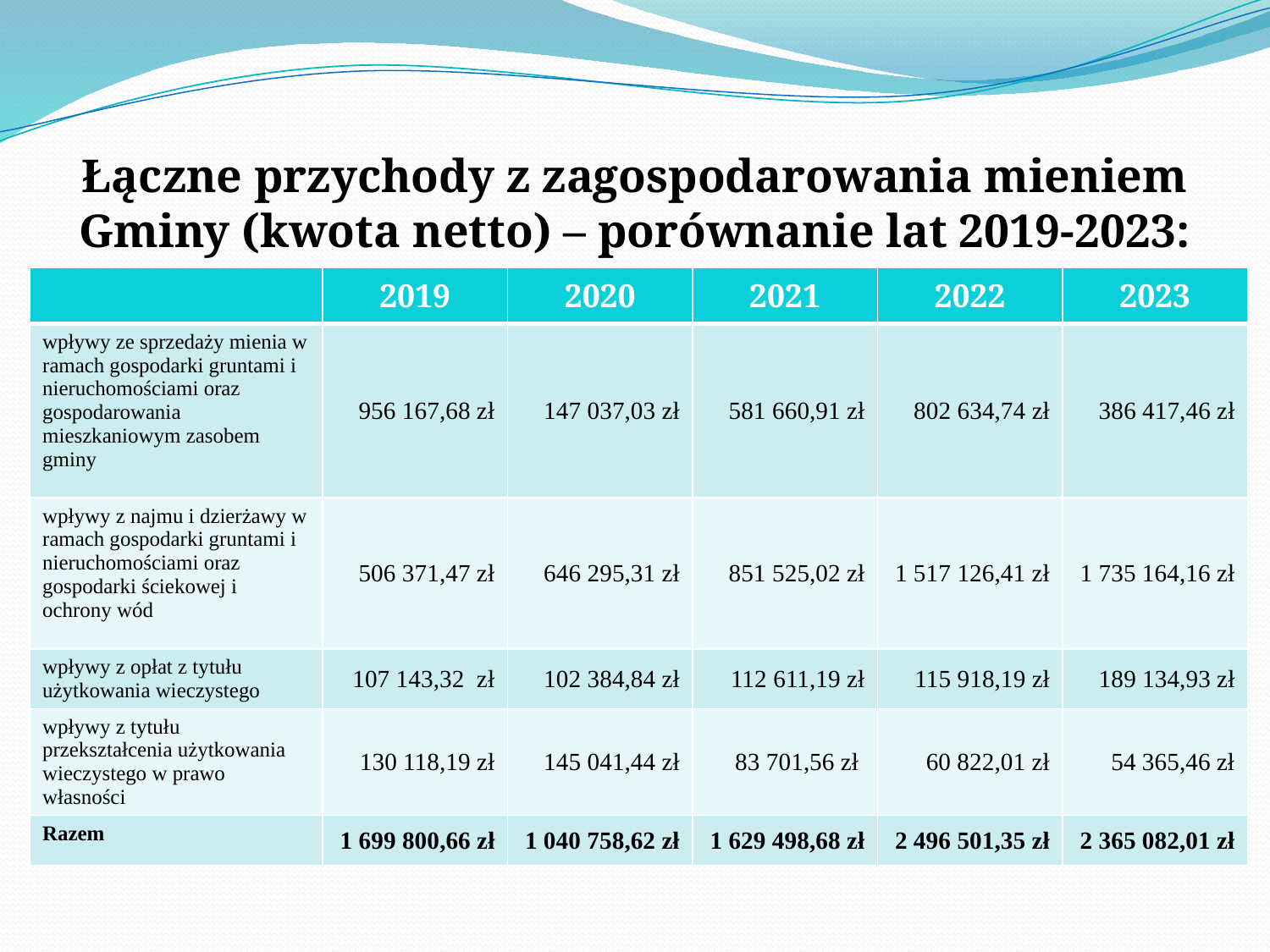

# Łączne przychody z zagospodarowania mieniem Gminy (kwota netto) – porównanie lat 2019-2023:
|  | 2019 | 2020 | 2021 | 2022 | 2023 |
| --- | --- | --- | --- | --- | --- |
| wpływy ze sprzedaży mienia w ramach gospodarki gruntami i nieruchomościami oraz gospodarowania mieszkaniowym zasobem gminy | 956 167,68 zł | 147 037,03 zł | 581 660,91 zł | 802 634,74 zł | 386 417,46 zł |
| wpływy z najmu i dzierżawy w ramach gospodarki gruntami i nieruchomościami oraz gospodarki ściekowej i ochrony wód | 506 371,47 zł | 646 295,31 zł | 851 525,02 zł | 1 517 126,41 zł | 1 735 164,16 zł |
| wpływy z opłat z tytułu użytkowania wieczystego | 107 143,32 zł | 102 384,84 zł | 112 611,19 zł | 115 918,19 zł | 189 134,93 zł |
| wpływy z tytułu przekształcenia użytkowania wieczystego w prawo własności | 130 118,19 zł | 145 041,44 zł | 83 701,56 zł | 60 822,01 zł | 54 365,46 zł |
| Razem | 1 699 800,66 zł | 1 040 758,62 zł | 1 629 498,68 zł | 2 496 501,35 zł | 2 365 082,01 zł |